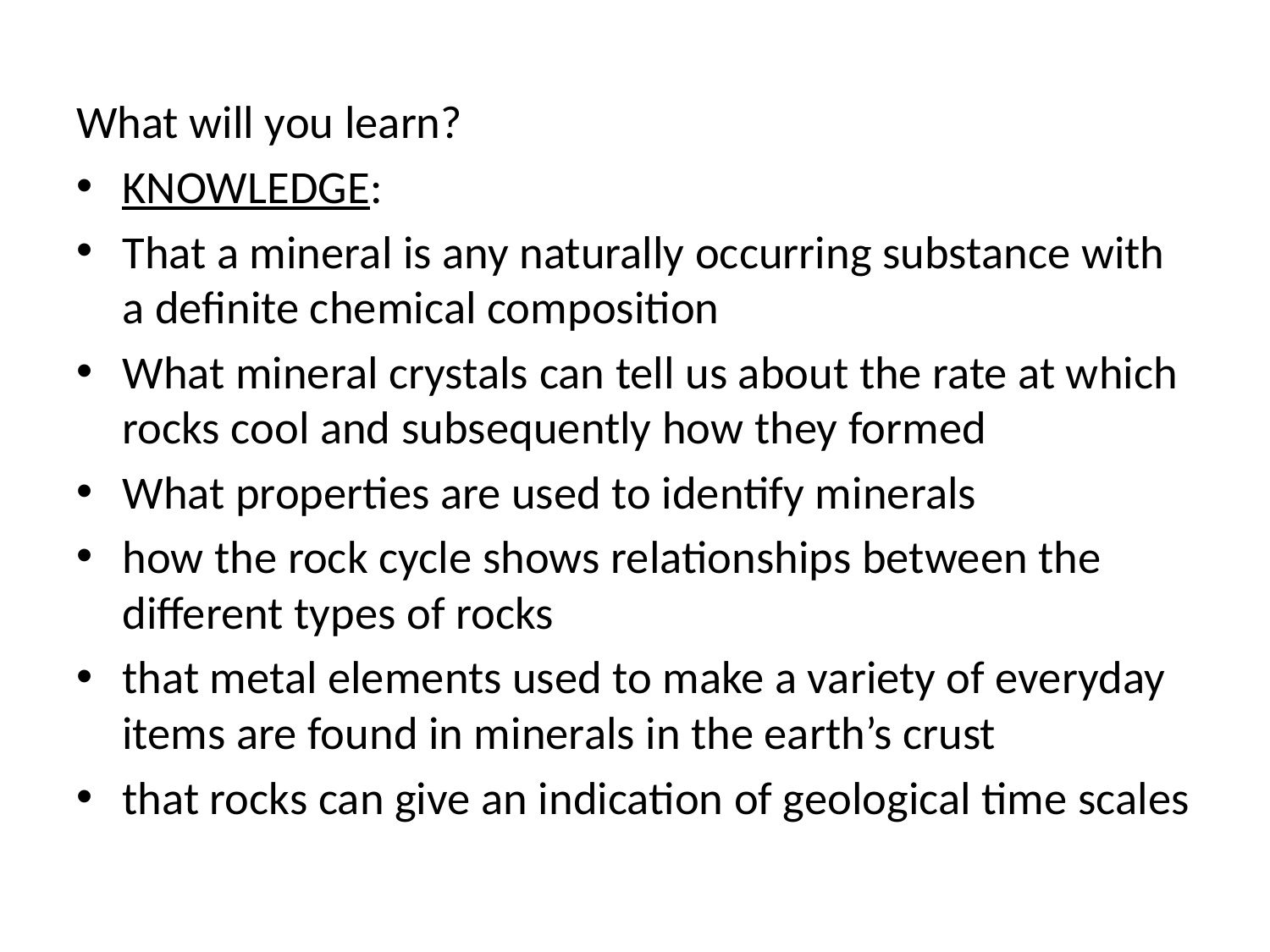

What will you learn?
KNOWLEDGE:
That a mineral is any naturally occurring substance with a definite chemical composition
What mineral crystals can tell us about the rate at which rocks cool and subsequently how they formed
What properties are used to identify minerals
how the rock cycle shows relationships between the different types of rocks
that metal elements used to make a variety of everyday items are found in minerals in the earth’s crust
that rocks can give an indication of geological time scales